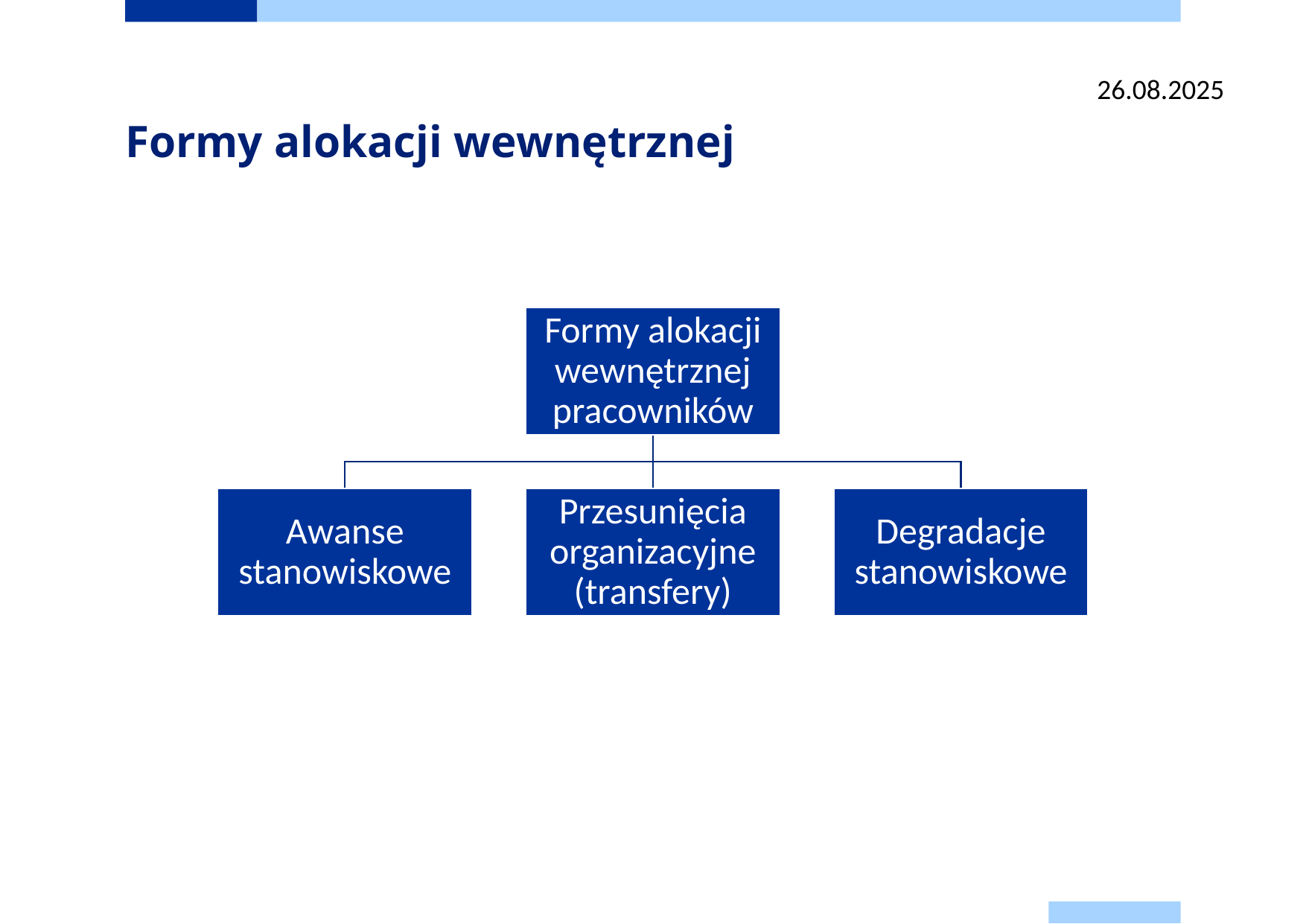

26.08.2025
# Formy alokacji wewnętrznej
Formy alokacji wewnętrznej pracowników
Awanse stanowiskowe
Przesunięcia organizacyjne (transfery)
Degradacje stanowiskowe